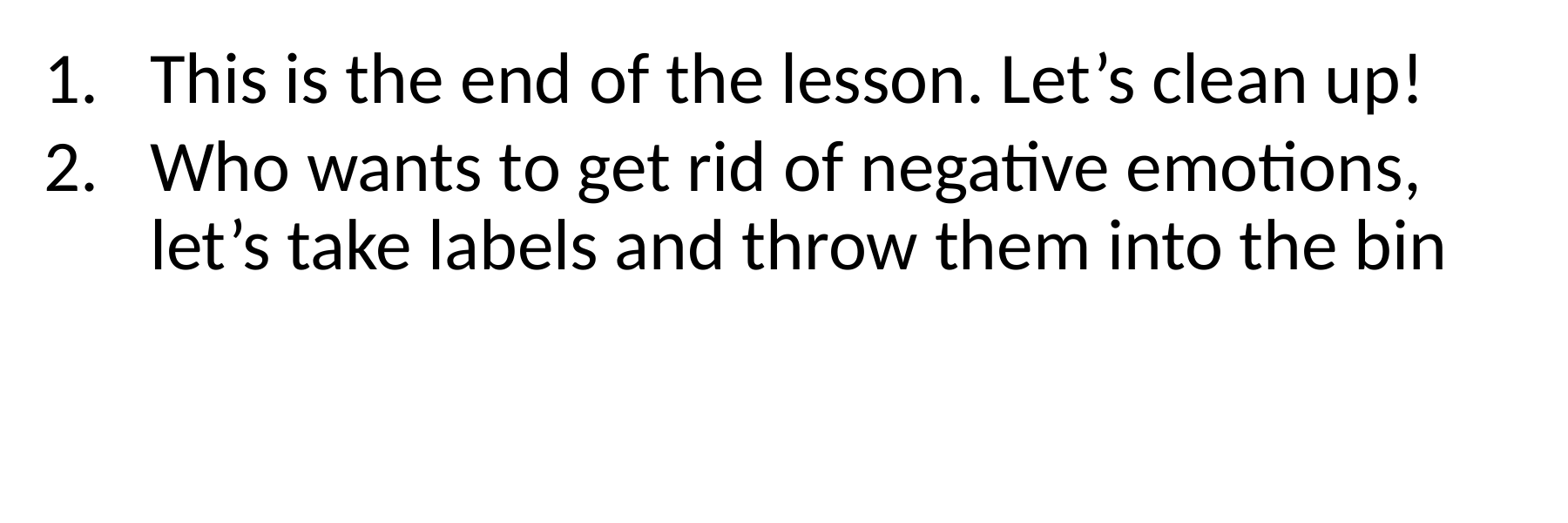

This is the end of the lesson. Let’s clean up!
Who wants to get rid of negative emotions, let’s take labels and throw them into the bin